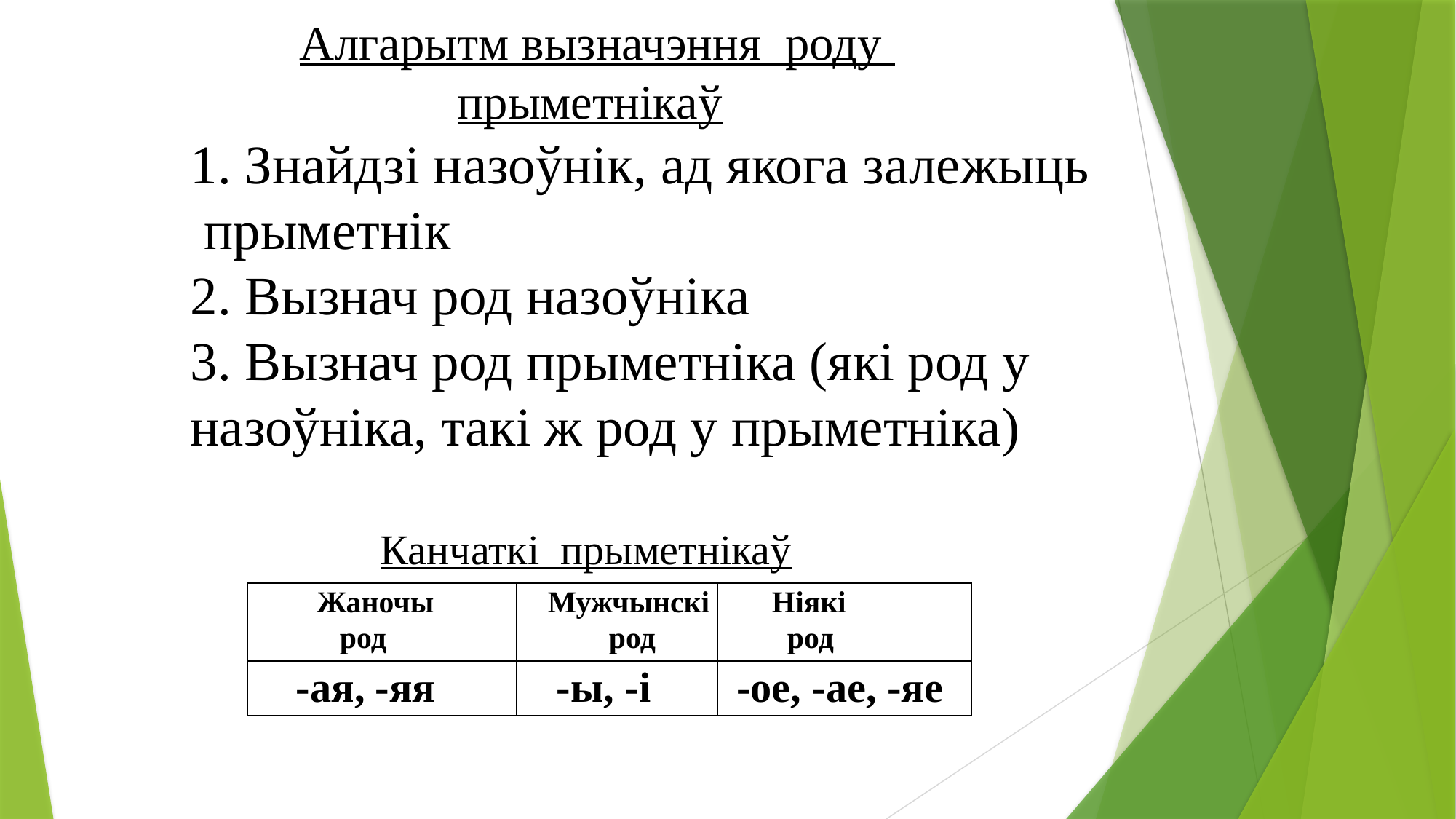

Алгарытм вызначэння  роду
		    прыметнікаў
1. Знайдзі назоўнік, ад якога залежыць  прыметнік
2. Вызнач род назоўніка
3. Вызнач род прыметніка (які род у назоўніка, такі ж род у прыметніка)

                  Канчаткі  прыметнікаў

| Жаночы род | Мужчынскі род | Ніякі род |
| --- | --- | --- |
| -ая, -яя | -ы, -і | -ое, -ае, -яе |